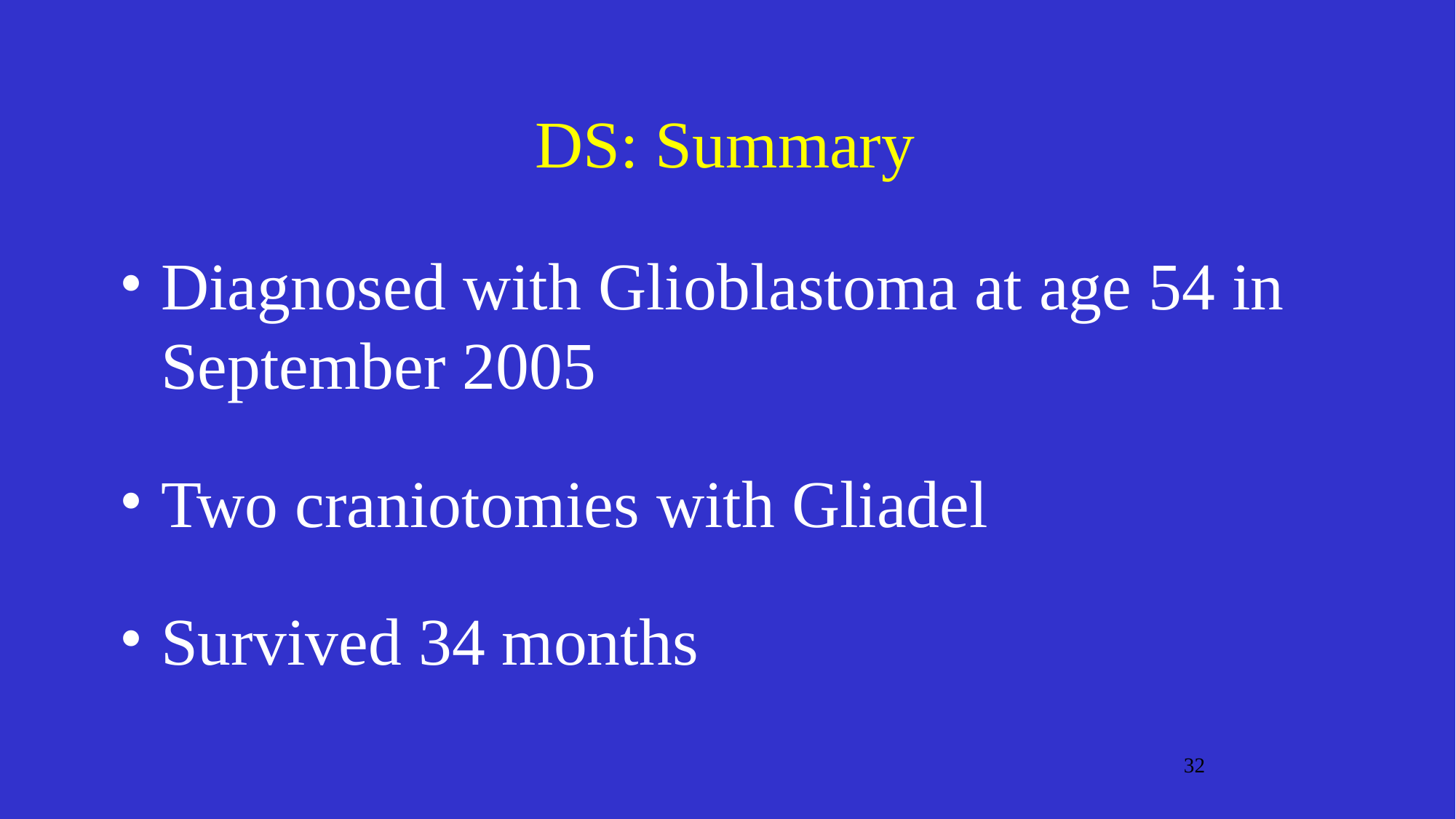

# DS: Summary
Diagnosed with Glioblastoma at age 54 in September 2005

Two craniotomies with Gliadel

Survived 34 months
32